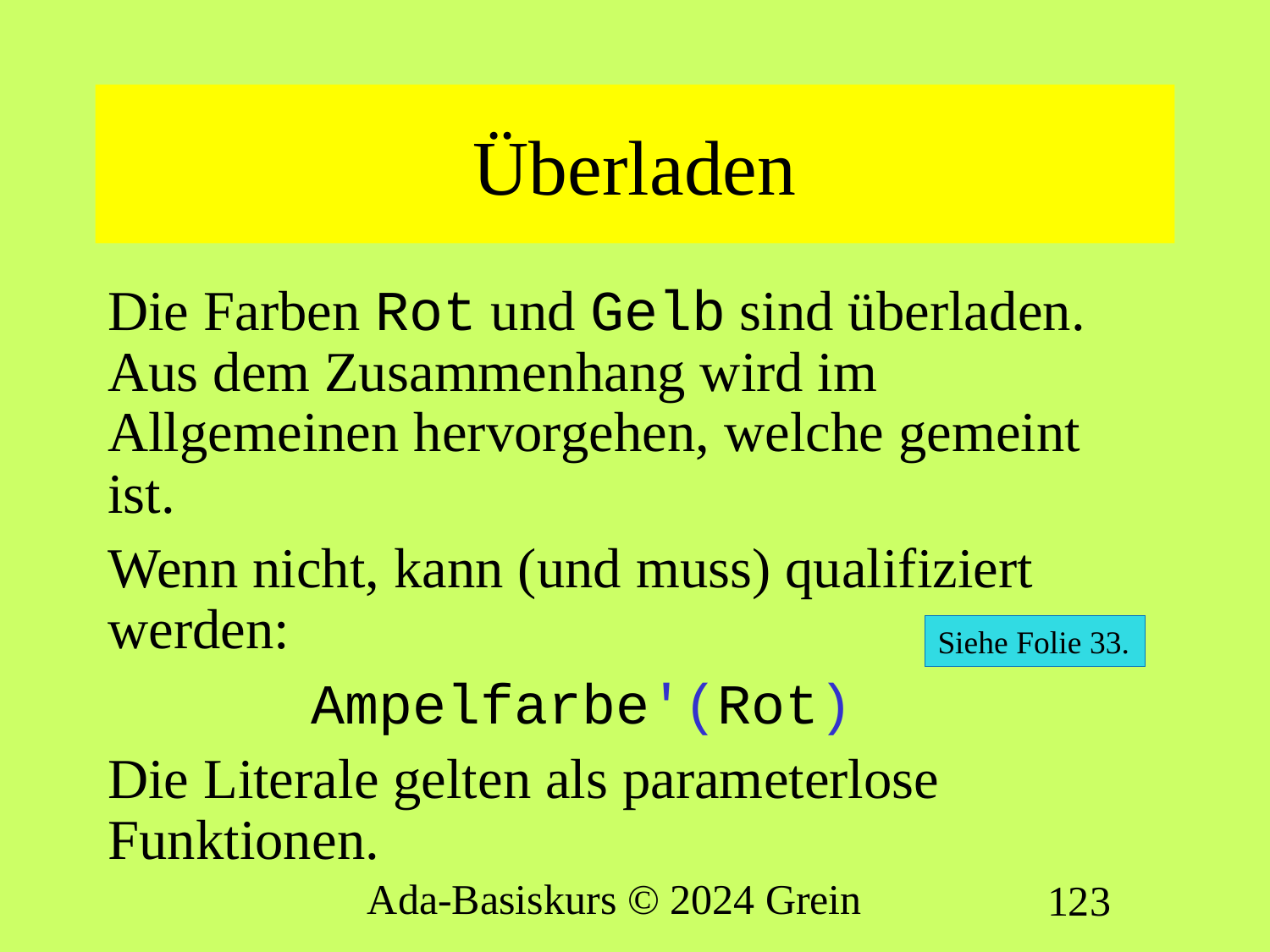

# Überladen
Die Farben Rot und Gelb sind überladen. Aus dem Zusammenhang wird im Allgemeinen hervorgehen, welche gemeint ist.
Wenn nicht, kann (und muss) qualifiziert werden:
      Ampelfarbe'(Rot)
Die Literale gelten als parameterlose Funktionen.
Siehe Folie 33.
Ada-Basiskurs © 2024 Grein
123